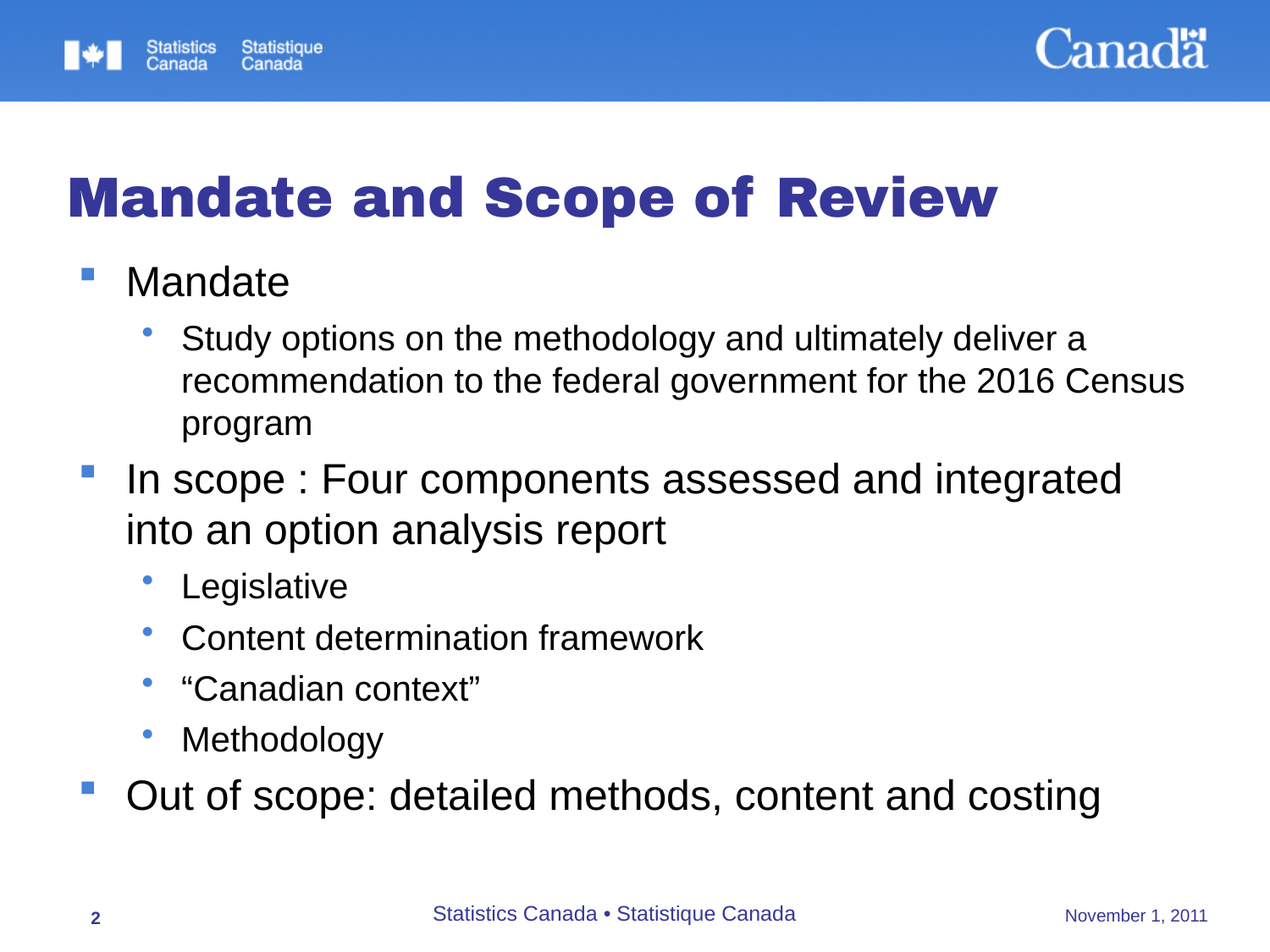

# Mandate and Scope of Review
Mandate
Study options on the methodology and ultimately deliver a recommendation to the federal government for the 2016 Census program
In scope : Four components assessed and integrated into an option analysis report
Legislative
Content determination framework
“Canadian context”
Methodology
Out of scope: detailed methods, content and costing
Statistics Canada • Statistique Canada
November 1, 2011
2